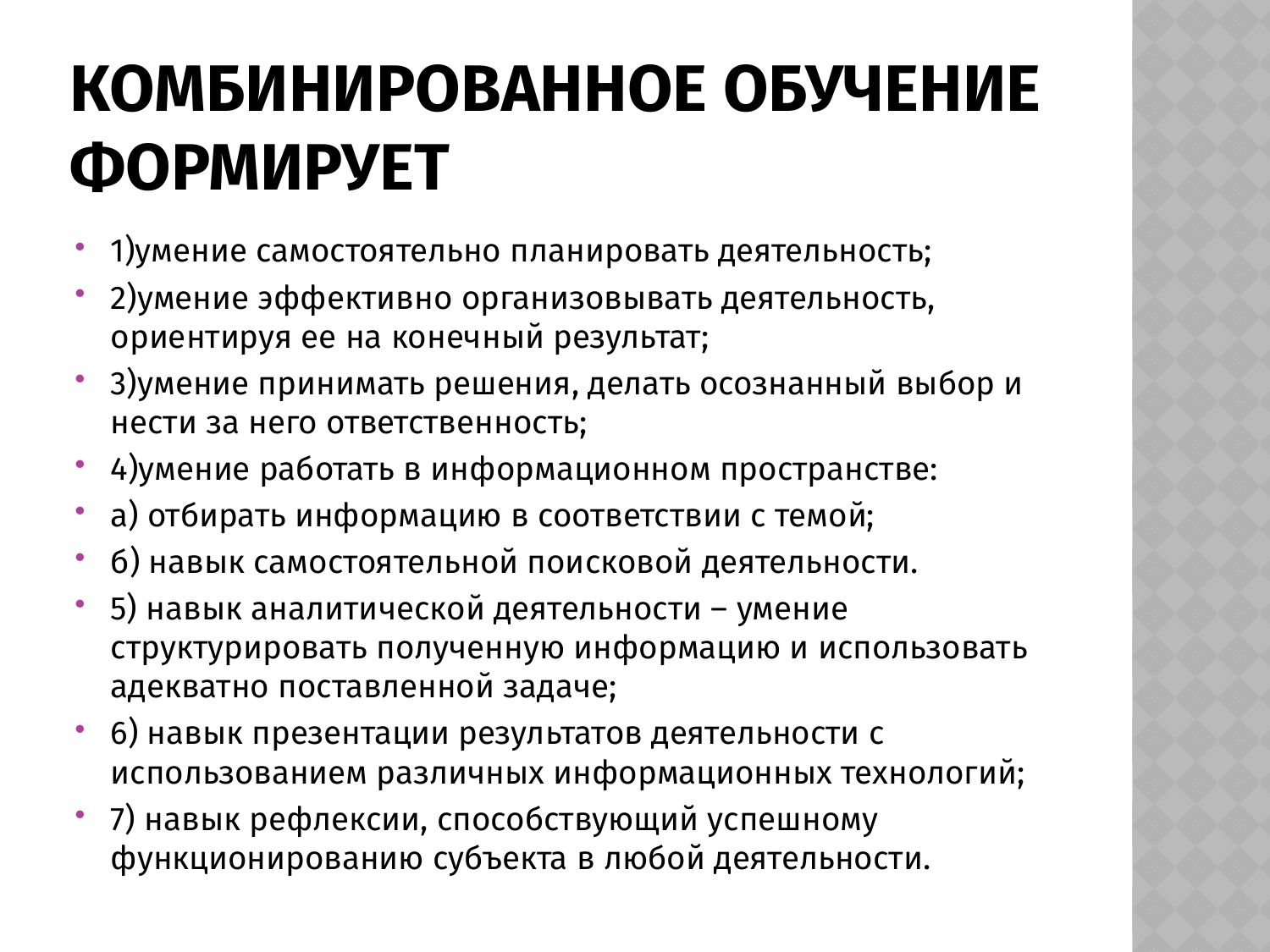

# Комбинированное обучение формирует
1)умение самостоятельно планировать деятельность;
2)умение эффективно организовывать деятельность, ориентируя ее на конечный результат;
3)умение принимать решения, делать осознанный выбор и нести за него ответственность;
4)умение работать в информационном пространстве:
а) отбирать информацию в соответствии с темой;
б) навык самостоятельной поисковой деятельности.
5) навык аналитической деятельности – умение структурировать полученную информацию и использовать адекватно поставленной задаче;
6) навык презентации результатов деятельности с использованием различных информационных технологий;
7) навык рефлексии, способствующий успешному функционированию субъекта в любой деятельности.